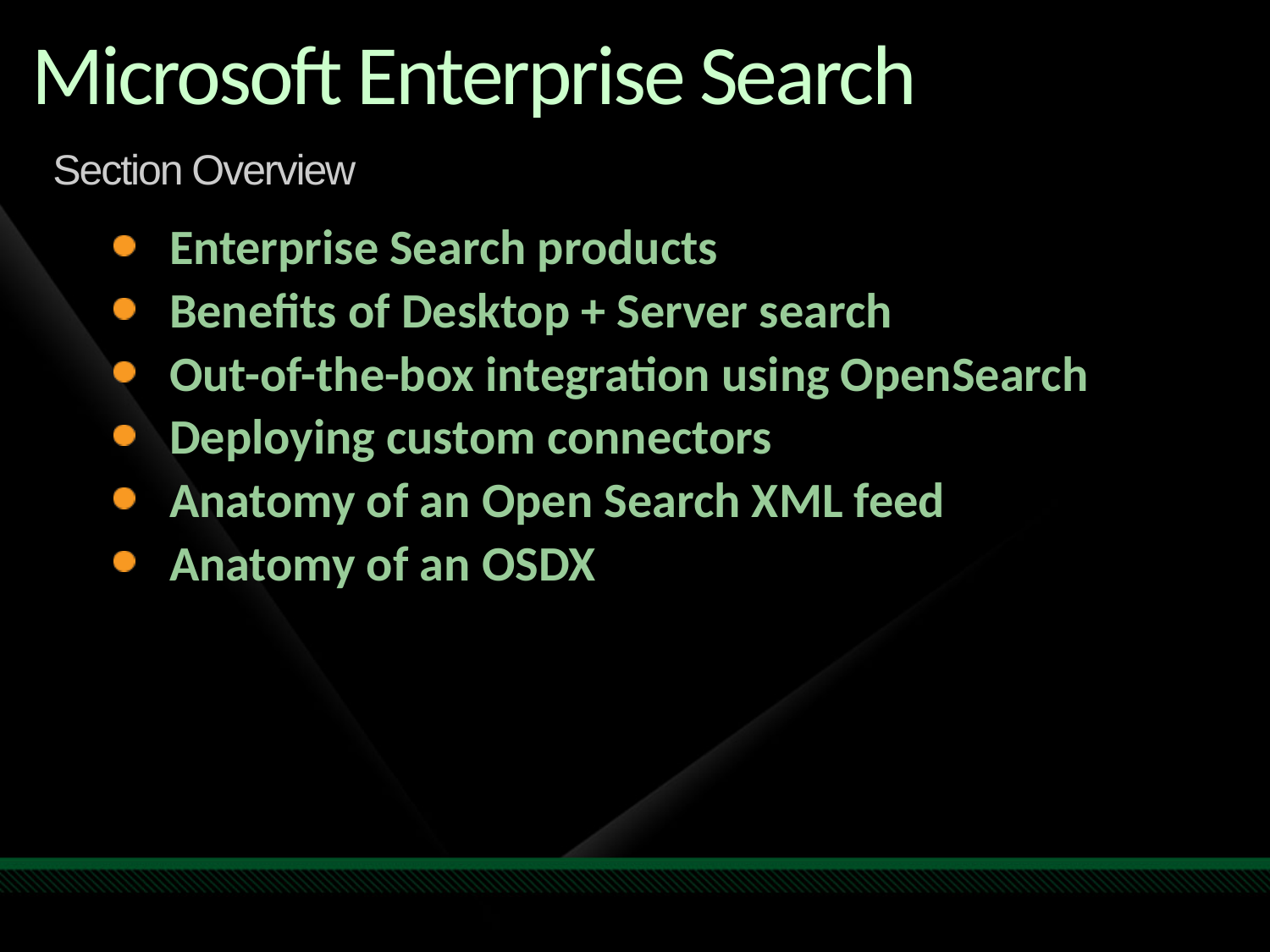

# Microsoft Enterprise Search
Section Overview
Enterprise Search products
Benefits of Desktop + Server search
Out-of-the-box integration using OpenSearch
Deploying custom connectors
Anatomy of an Open Search XML feed
Anatomy of an OSDX